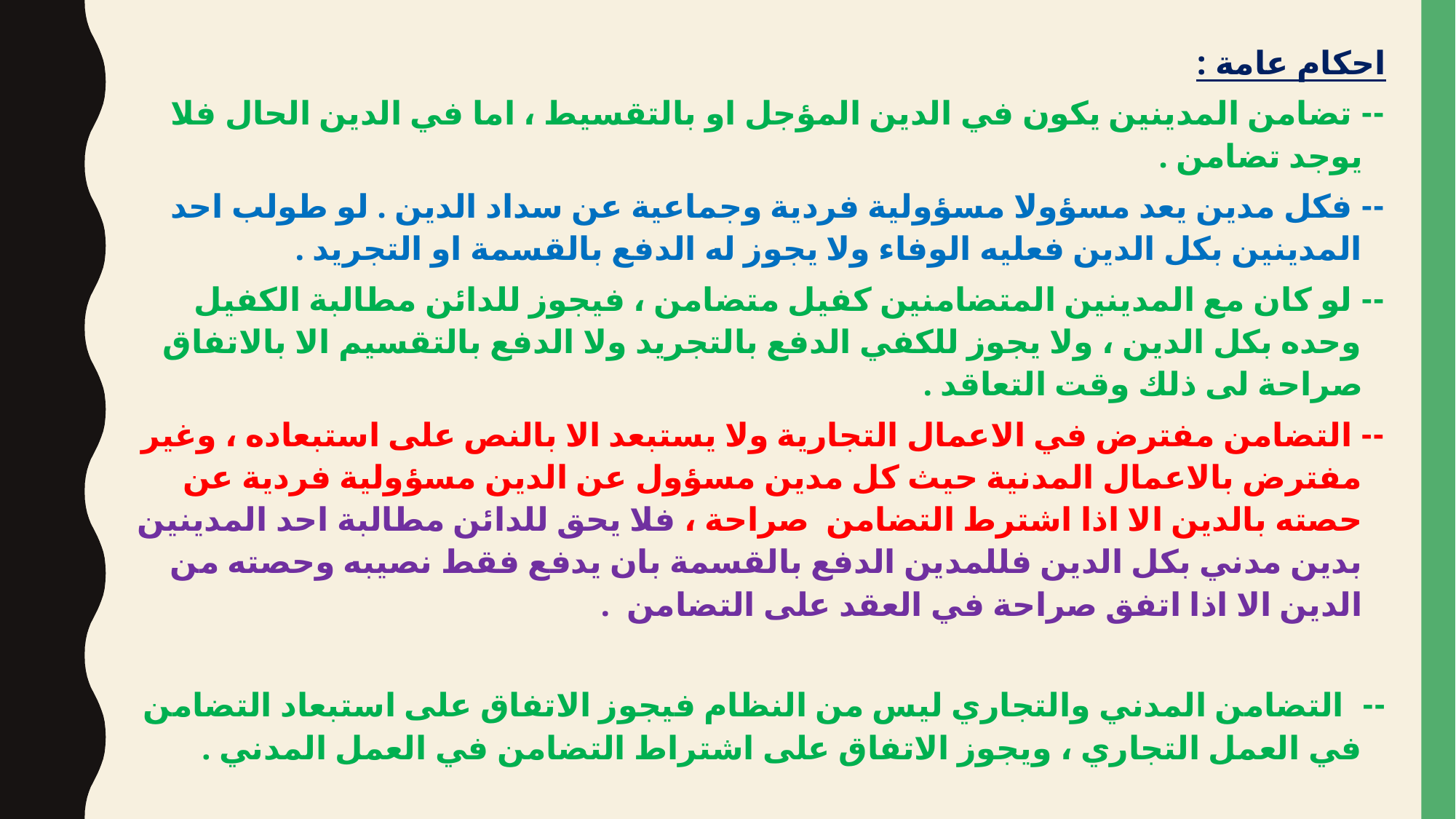

احكام عامة :
-- تضامن المدينين يكون في الدين المؤجل او بالتقسيط ، اما في الدين الحال فلا يوجد تضامن .
-- فكل مدين يعد مسؤولا مسؤولية فردية وجماعية عن سداد الدين . لو طولب احد المدينين بكل الدين فعليه الوفاء ولا يجوز له الدفع بالقسمة او التجريد .
-- لو كان مع المدينين المتضامنين كفيل متضامن ، فيجوز للدائن مطالبة الكفيل وحده بكل الدين ، ولا يجوز للكفي الدفع بالتجريد ولا الدفع بالتقسيم الا بالاتفاق صراحة لى ذلك وقت التعاقد .
-- التضامن مفترض في الاعمال التجارية ولا يستبعد الا بالنص على استبعاده ، وغير مفترض بالاعمال المدنية حيث كل مدين مسؤول عن الدين مسؤولية فردية عن حصته بالدين الا اذا اشترط التضامن  صراحة ، فلا يحق للدائن مطالبة احد المدينين بدين مدني بكل الدين فللمدين الدفع بالقسمة بان يدفع فقط نصيبه وحصته من الدين الا اذا اتفق صراحة في العقد على التضامن  .

--  التضامن المدني والتجاري ليس من النظام فيجوز الاتفاق على استبعاد التضامن في العمل التجاري ، ويجوز الاتفاق على اشتراط التضامن في العمل المدني .